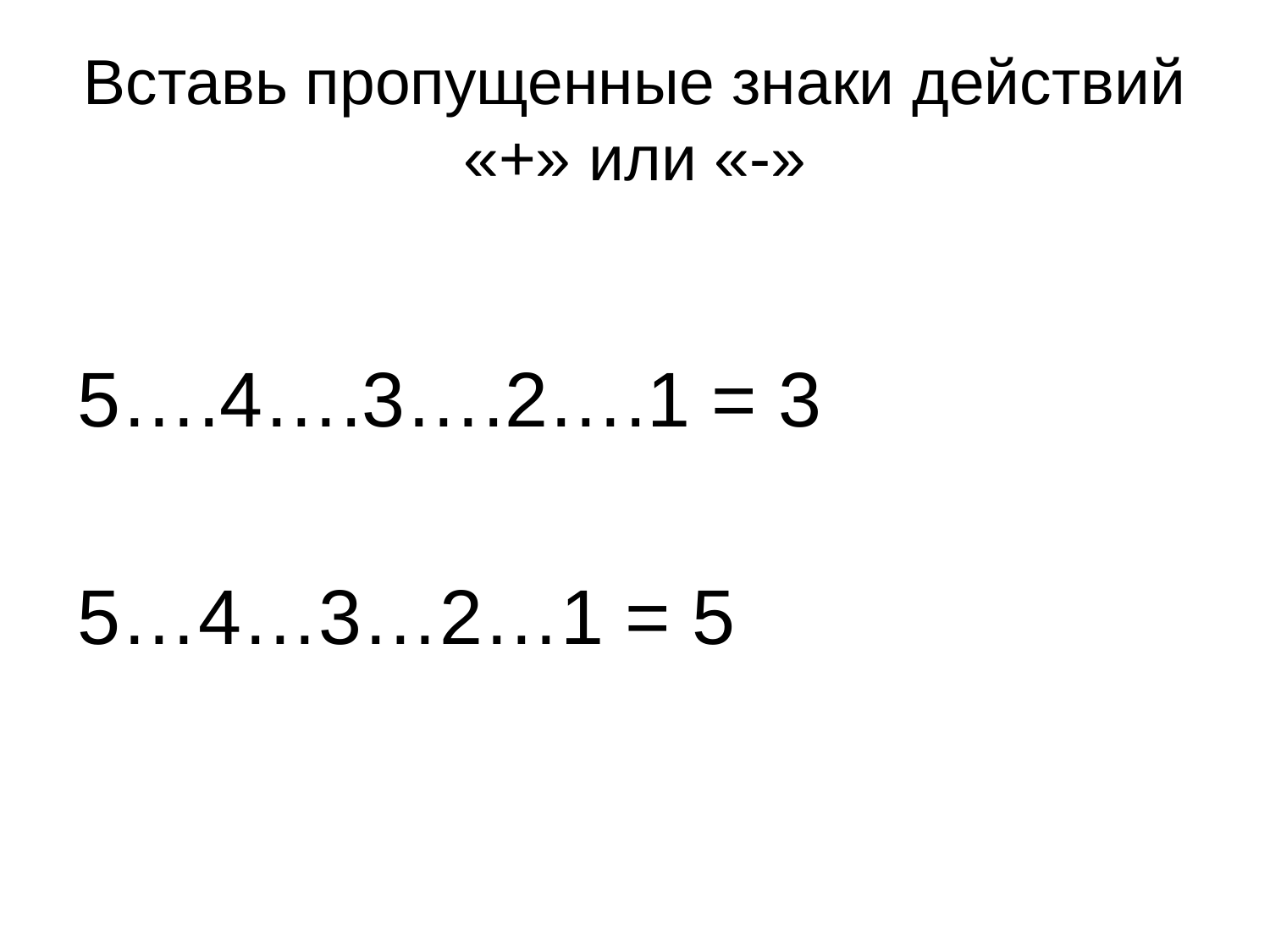

# Вставь пропущенные знаки действий «+» или «-»

5….4….3….2….1 = 3

5…4…3…2…1 = 5